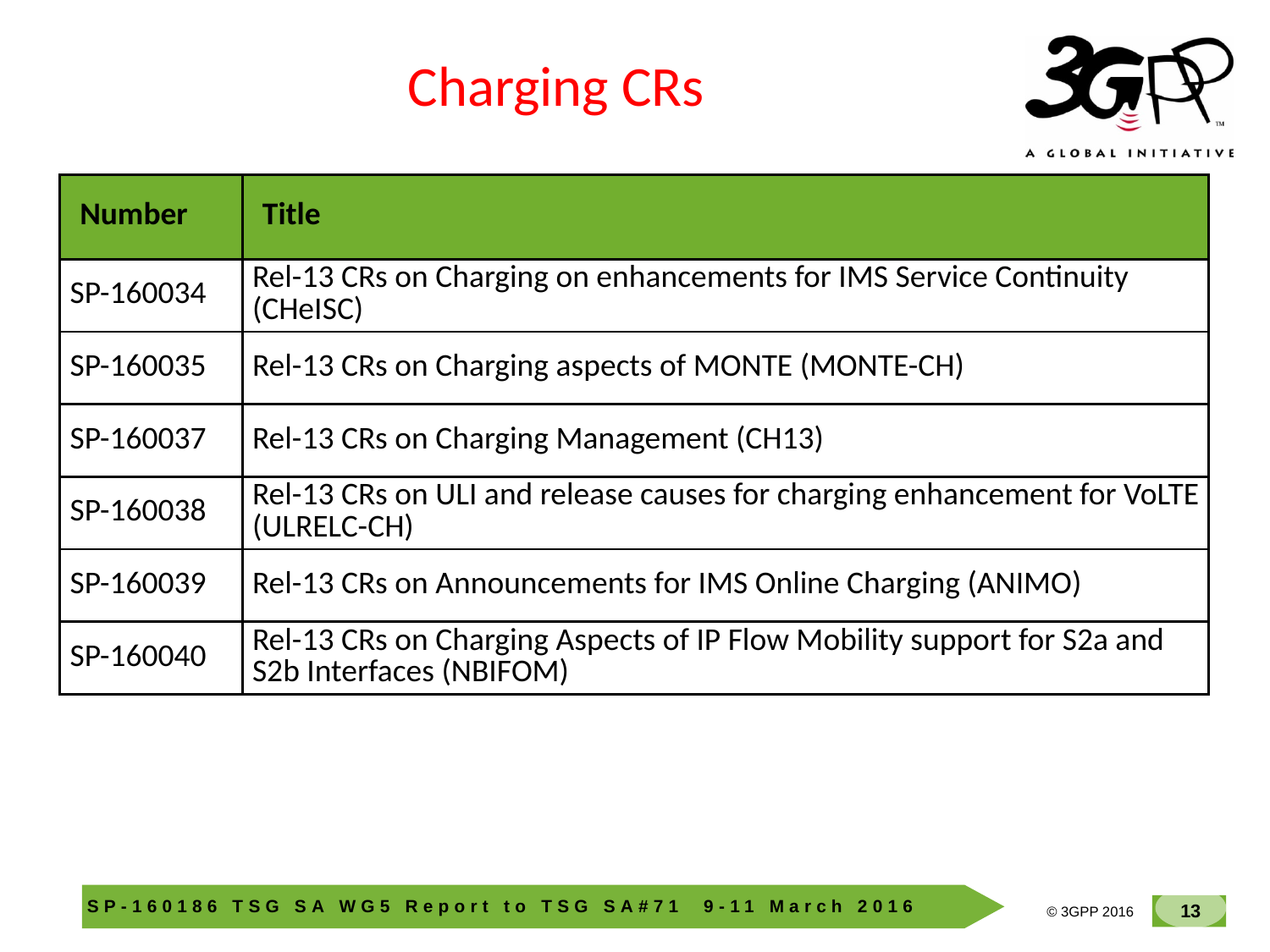

Charging CRs
| Number | Title |
| --- | --- |
| SP-160034 | Rel-13 CRs on Charging on enhancements for IMS Service Continuity (CHeISC) |
| SP-160035 | Rel-13 CRs on Charging aspects of MONTE (MONTE-CH) |
| SP-160037 | Rel-13 CRs on Charging Management (CH13) |
| SP-160038 | Rel-13 CRs on ULI and release causes for charging enhancement for VoLTE (ULRELC-CH) |
| SP-160039 | Rel-13 CRs on Announcements for IMS Online Charging (ANIMO) |
| SP-160040 | Rel-13 CRs on Charging Aspects of IP Flow Mobility support for S2a and S2b Interfaces (NBIFOM) |